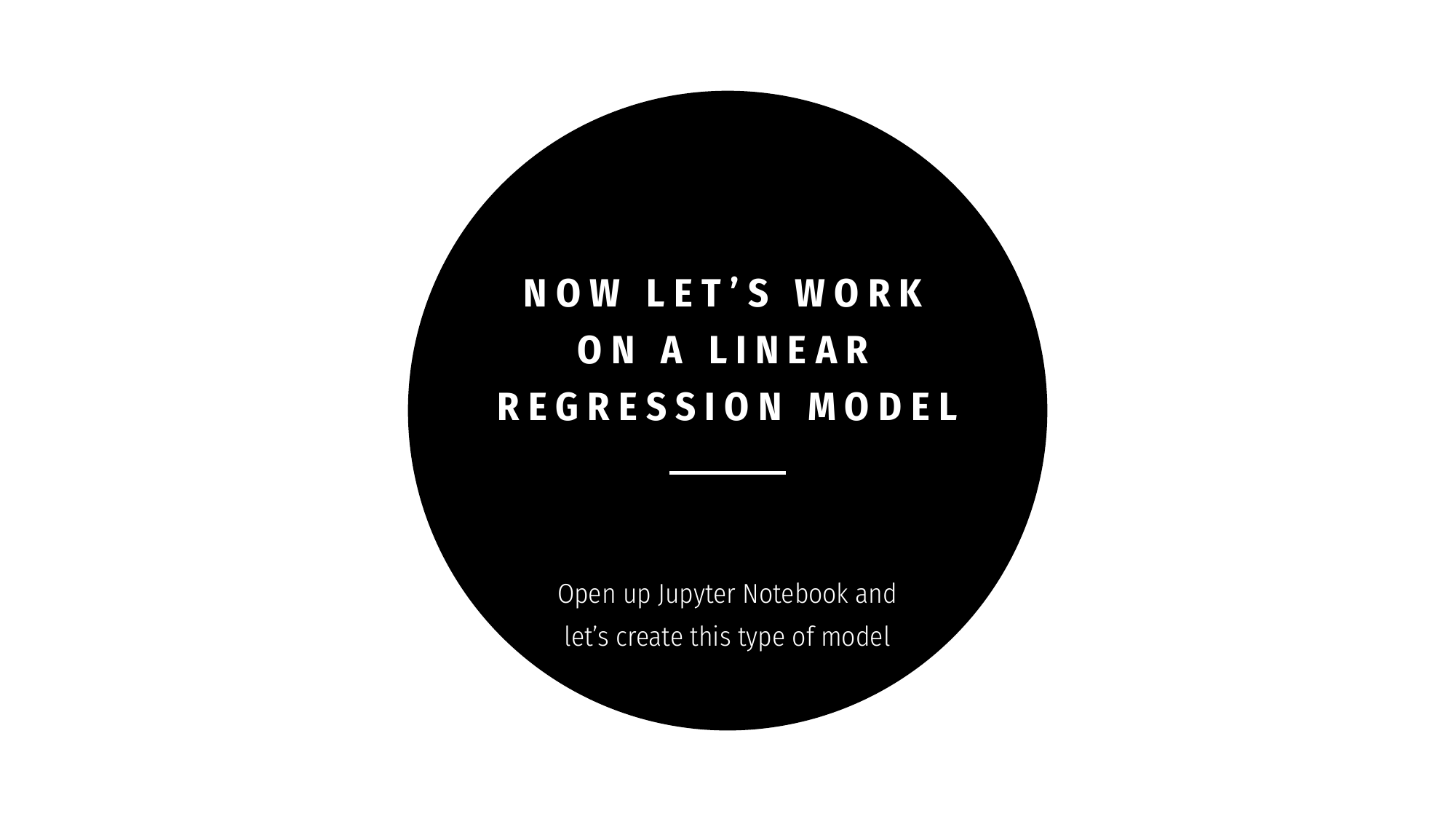

# Now let’s work on a linear regression model
Open up Jupyter Notebook and let’s create this type of model